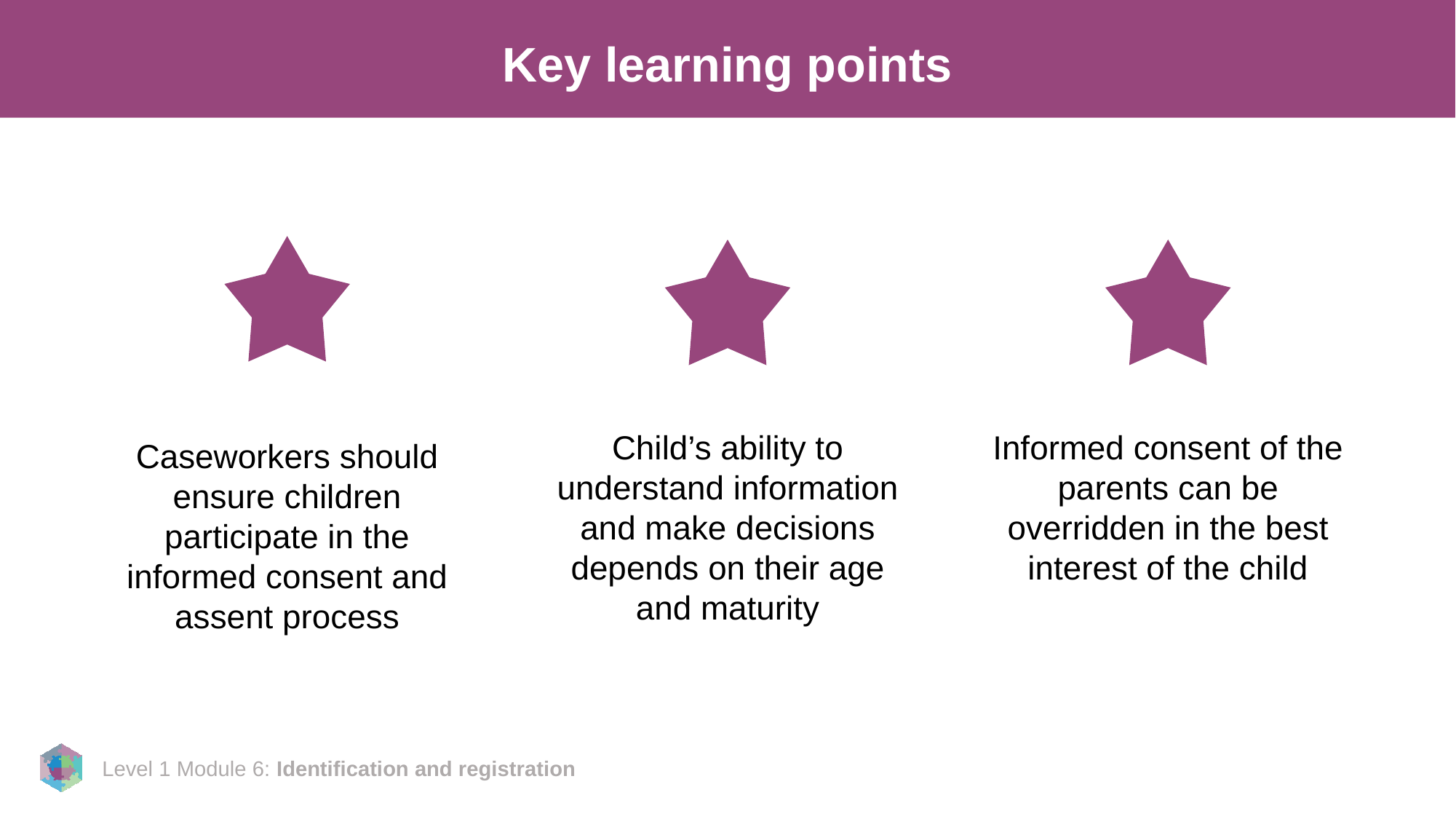

# Key learning points

Child’s ability to understand information and make decisions depends on their age and maturity
Informed consent of the parents can be overridden in the best interest of the child
Caseworkers should ensure children participate in the informed consent and assent process